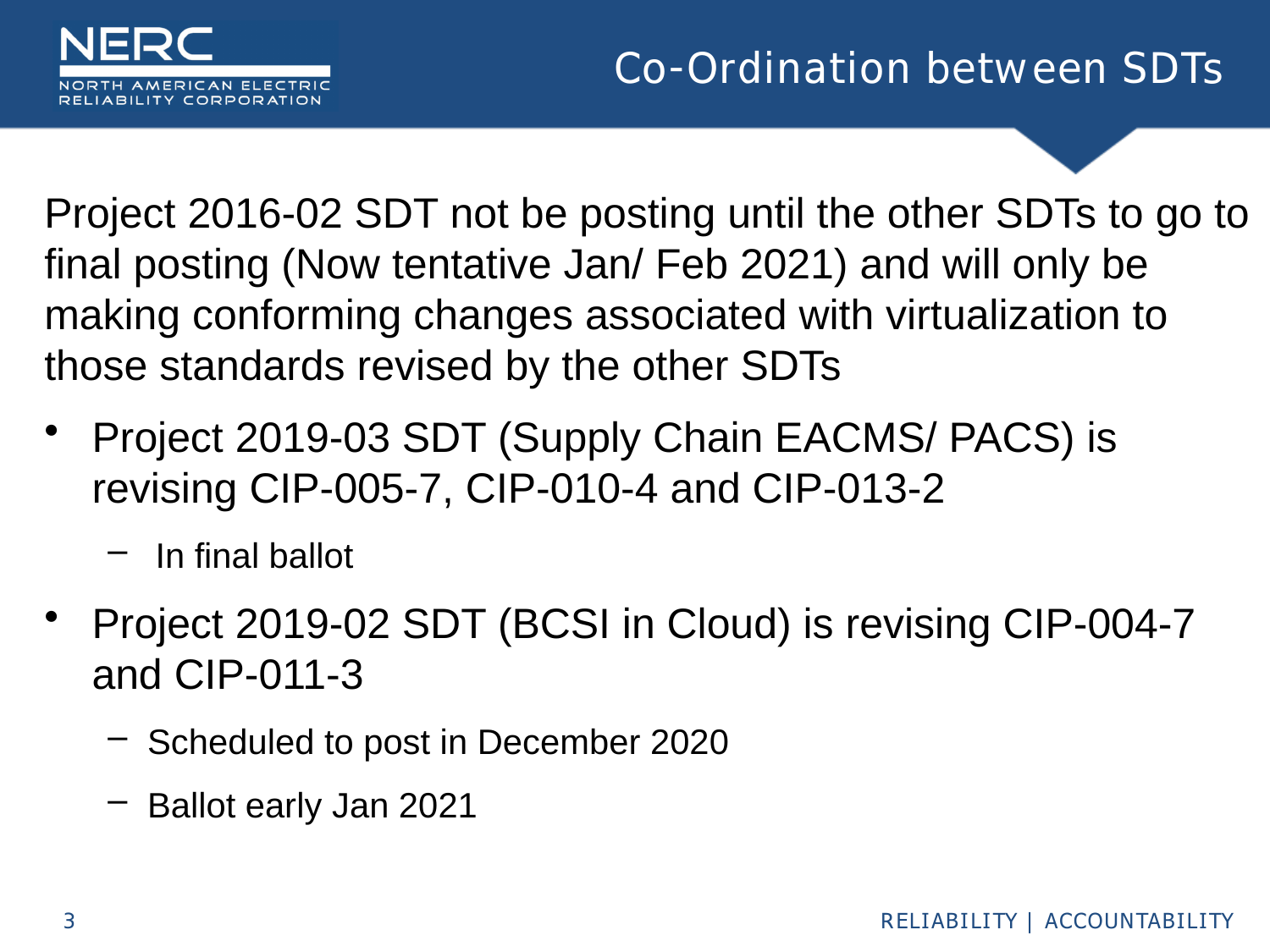

# Co-Ordination between SDTs
Project 2016-02 SDT not be posting until the other SDTs to go to final posting (Now tentative Jan/ Feb 2021) and will only be making conforming changes associated with virtualization to those standards revised by the other SDTs
Project 2019-03 SDT (Supply Chain EACMS/ PACS) is revising CIP-005-7, CIP-010-4 and CIP-013-2
In final ballot
Project 2019-02 SDT (BCSI in Cloud) is revising CIP-004-7 and CIP-011-3
Scheduled to post in December 2020
Ballot early Jan 2021